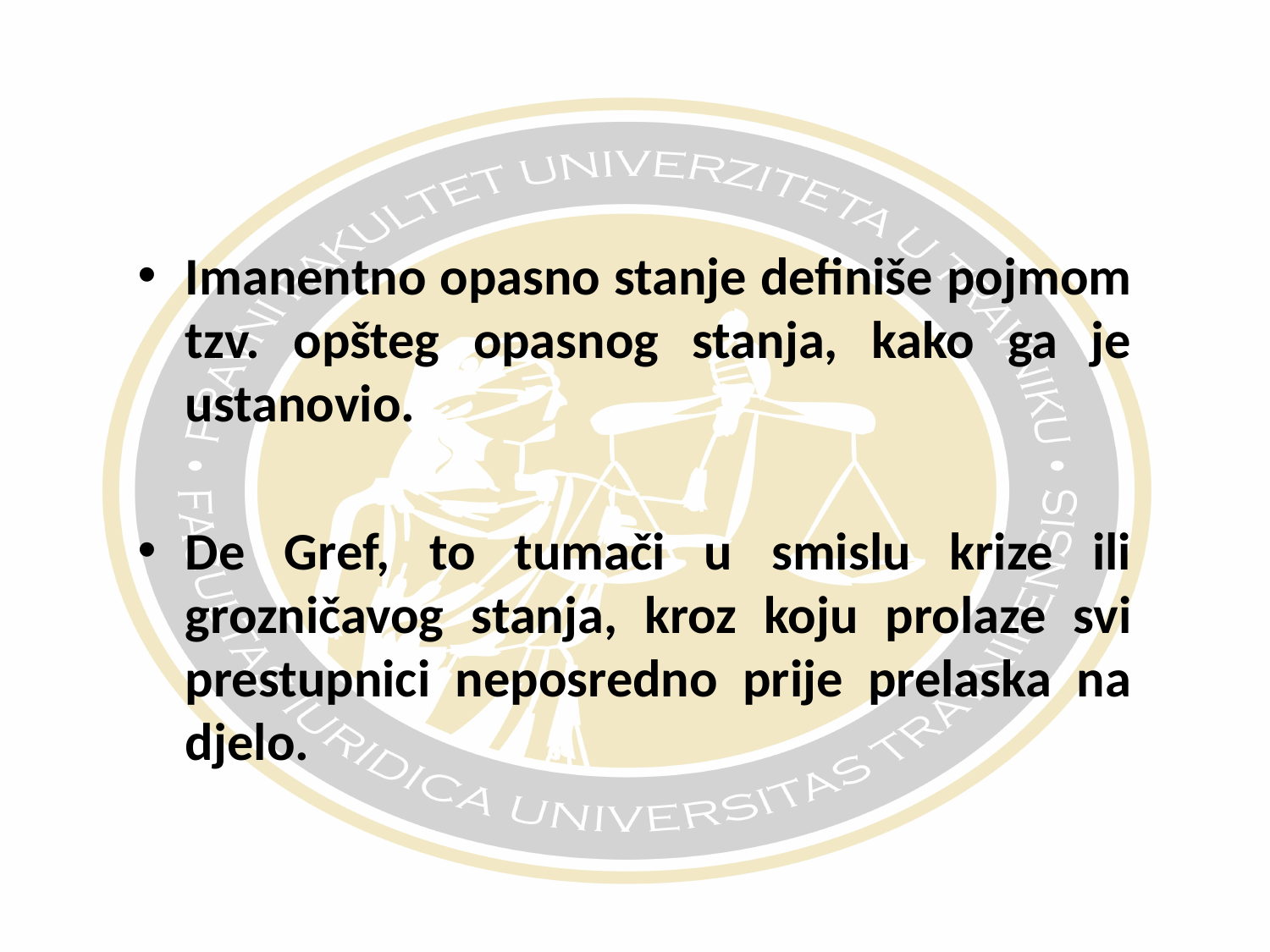

#
Imanentno opasno stanje definiše pojmom tzv. opšteg opasnog stanja, kako ga je ustanovio.

De Gref, to tumači u smislu krize ili grozničavog stanja, kroz koju prolaze svi prestupnici neposredno prije prelaska na djelo.